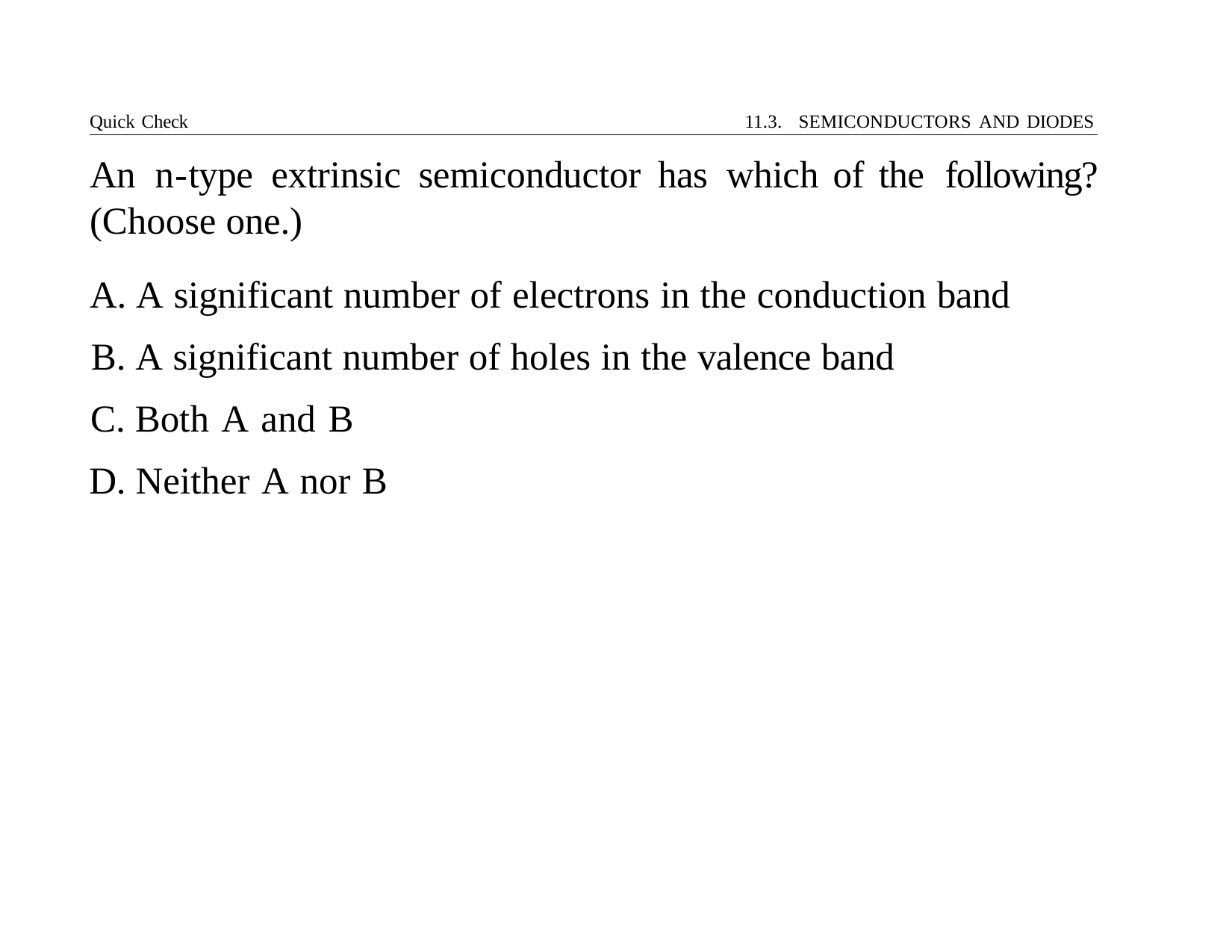

Quick Check	11.3.  SEMICONDUCTORS AND DIODES

# An	n-type	extrinsic	semiconductor	has	which	of	the	following? (Choose one.)
A. A significant number of electrons in the conduction band
B. A significant number of holes in the valence band
C. Both A and B
D. Neither A nor B